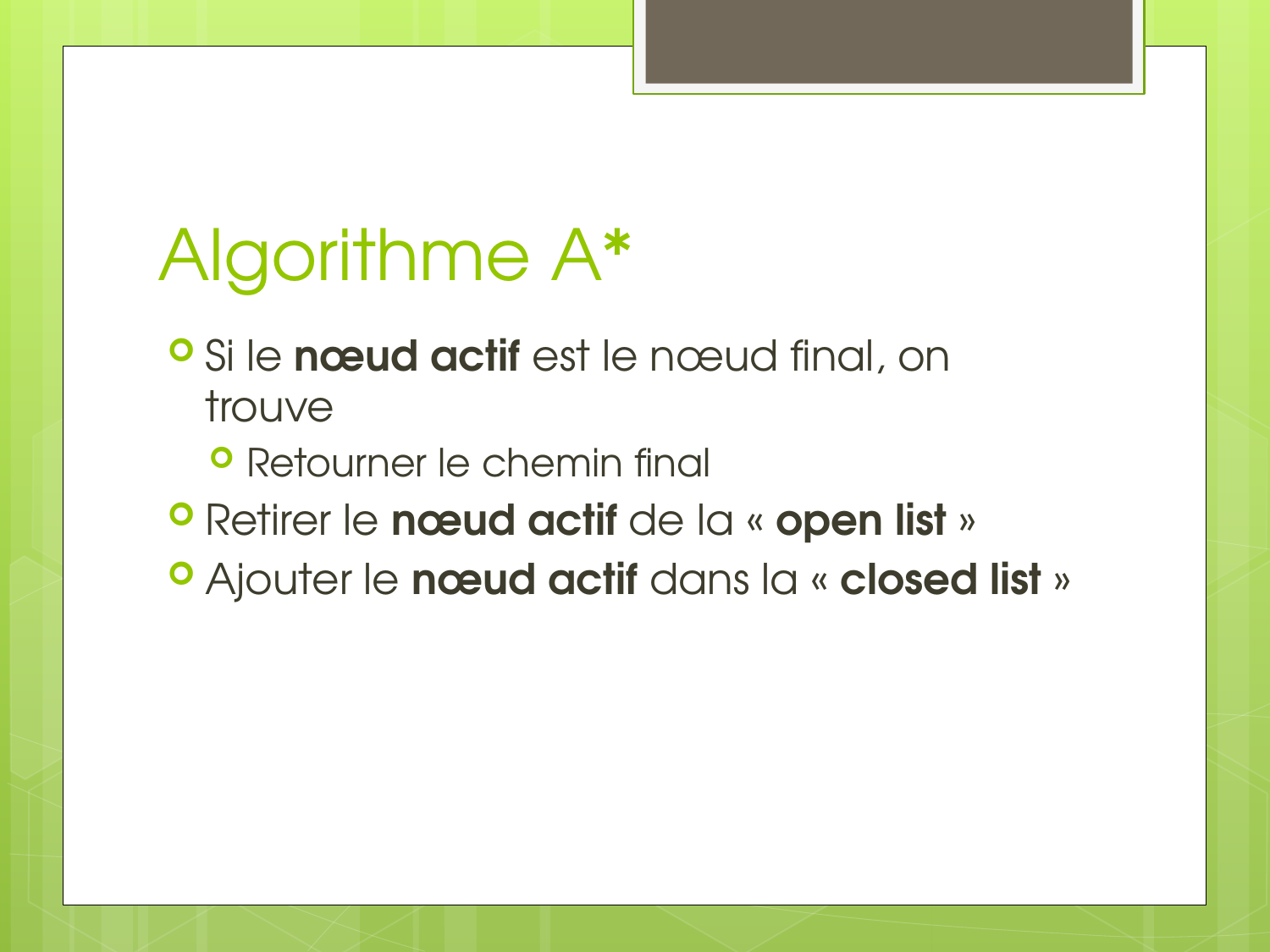

# Algorithme A*
Si le nœud actif est le nœud final, on trouve
Retourner le chemin final
Retirer le nœud actif de la « open list »
Ajouter le nœud actif dans la « closed list »